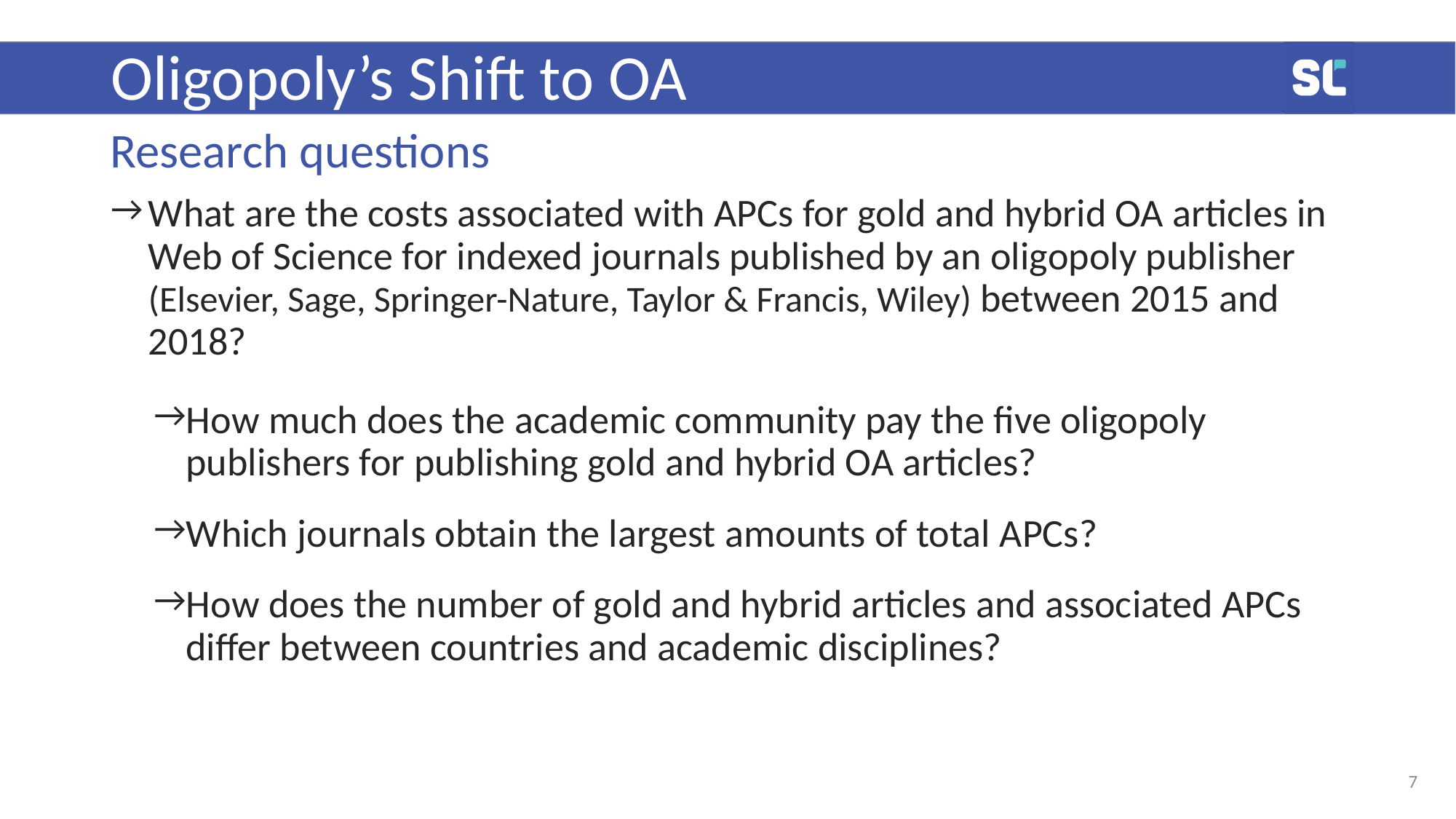

# Oligopoly’s Shift to OA
Research questions
What are the costs associated with APCs for gold and hybrid OA articles in Web of Science for indexed journals published by an oligopoly publisher (Elsevier, Sage, Springer-Nature, Taylor & Francis, Wiley) between 2015 and 2018?

How much does the academic community pay the five oligopoly publishers for publishing gold and hybrid OA articles?

Which journals obtain the largest amounts of total APCs?

How does the number of gold and hybrid articles and associated APCs differ between countries and academic disciplines?
7